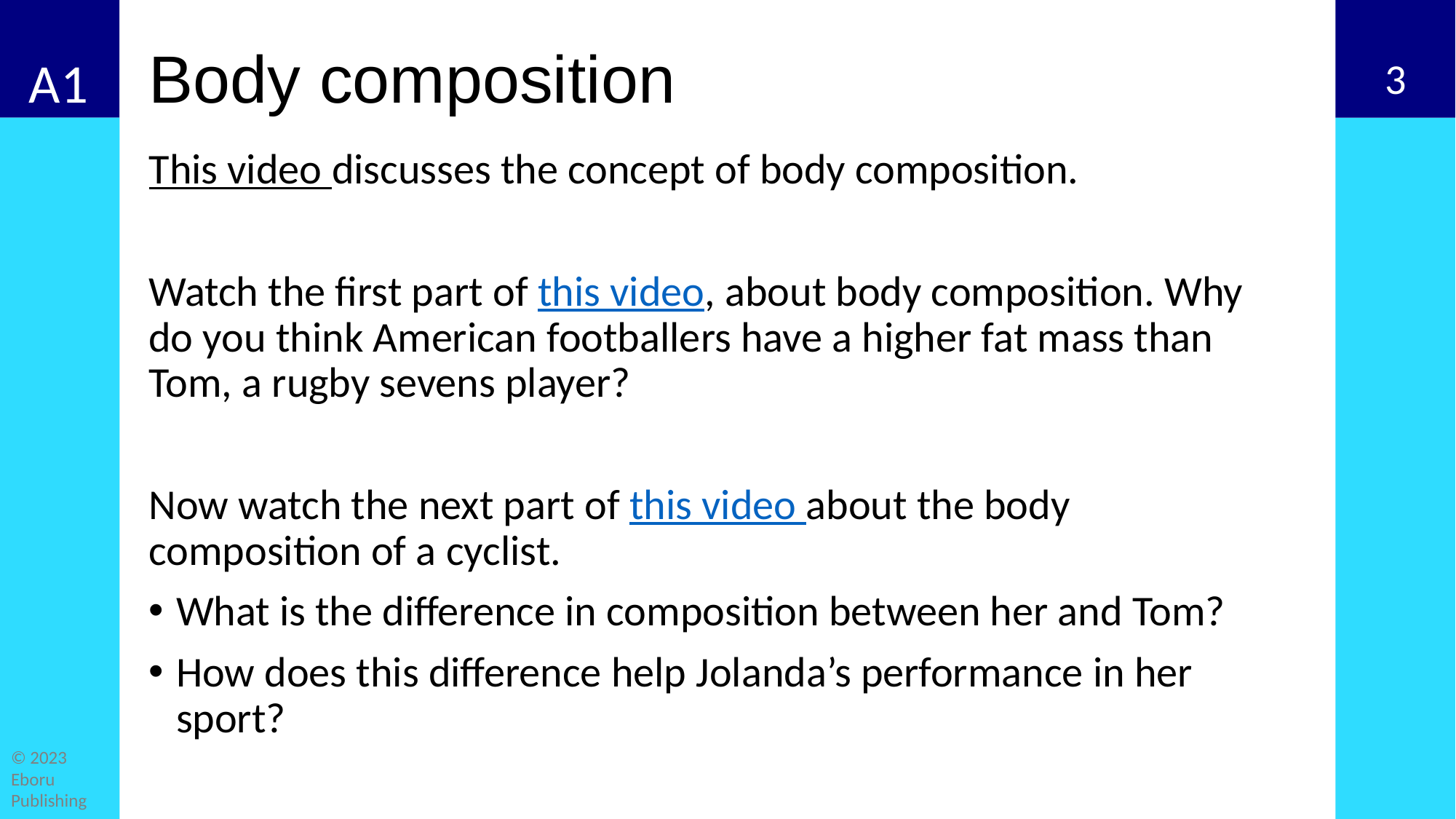

# Body composition
3
This video discusses the concept of body composition.

Watch the first part of this video, about body composition. Why do you think American footballers have a higher fat mass than Tom, a rugby sevens player?

Now watch the next part of this video about the body composition of a cyclist.
What is the difference in composition between her and Tom?
How does this difference help Jolanda’s performance in her sport?

© 2023 Eboru Publishing